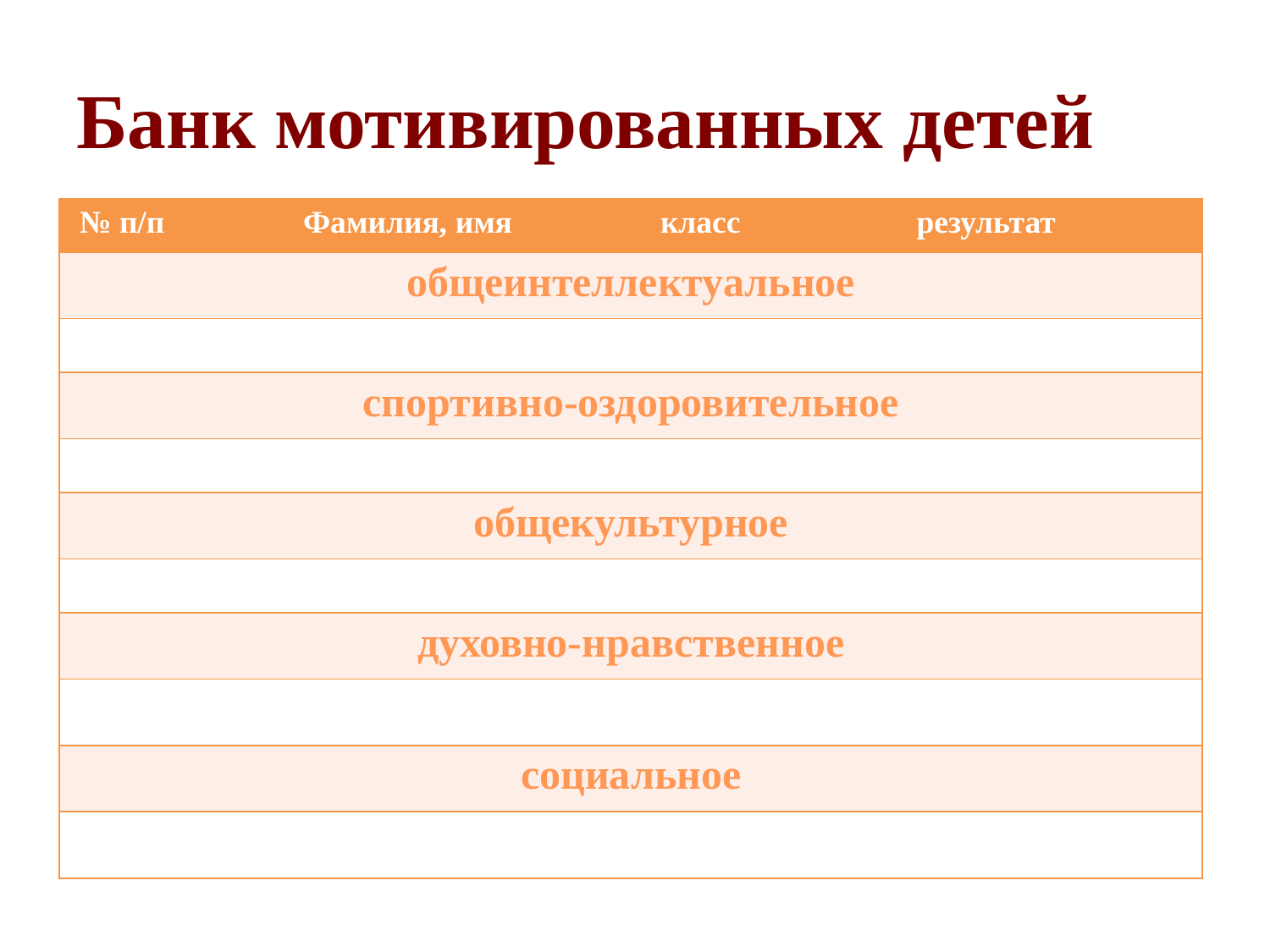

# Банк мотивированных детей
| № п/п | Фамилия, имя | класс | результат |
| --- | --- | --- | --- |
| общеинтеллектуальное |  |  |  |
|  |  |  |  |
| спортивно-оздоровительное |  |  |  |
|  |  |  |  |
| общекультурное |  |  |  |
|  |  |  |  |
| духовно-нравственное |  |  |  |
|  |  |  |  |
| социальное |  |  |  |
|  |  |  |  |